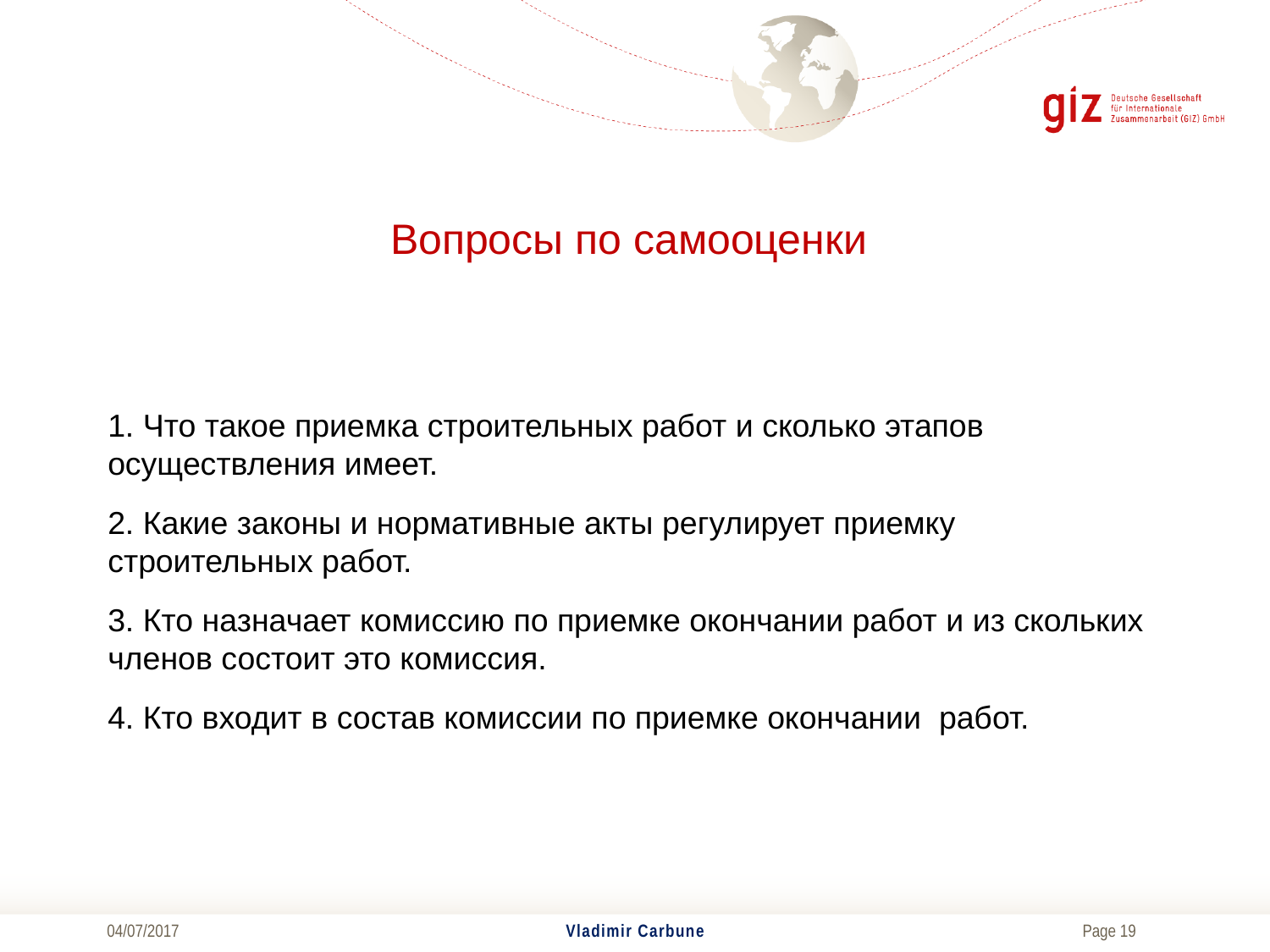

# Вопросы по самооценки

1. Что такое приемка строительных работ и сколько этапов осуществления имеет.
2. Какие законы и нормативные акты регулирует приемку строительных работ.
3. Кто назначает комиссию по приемке окончании работ и из скольких членов состоит это комиссия.
4. Кто входит в состав комиссии по приемке окончании  работ.

04/07/2017
Vladimir Carbune